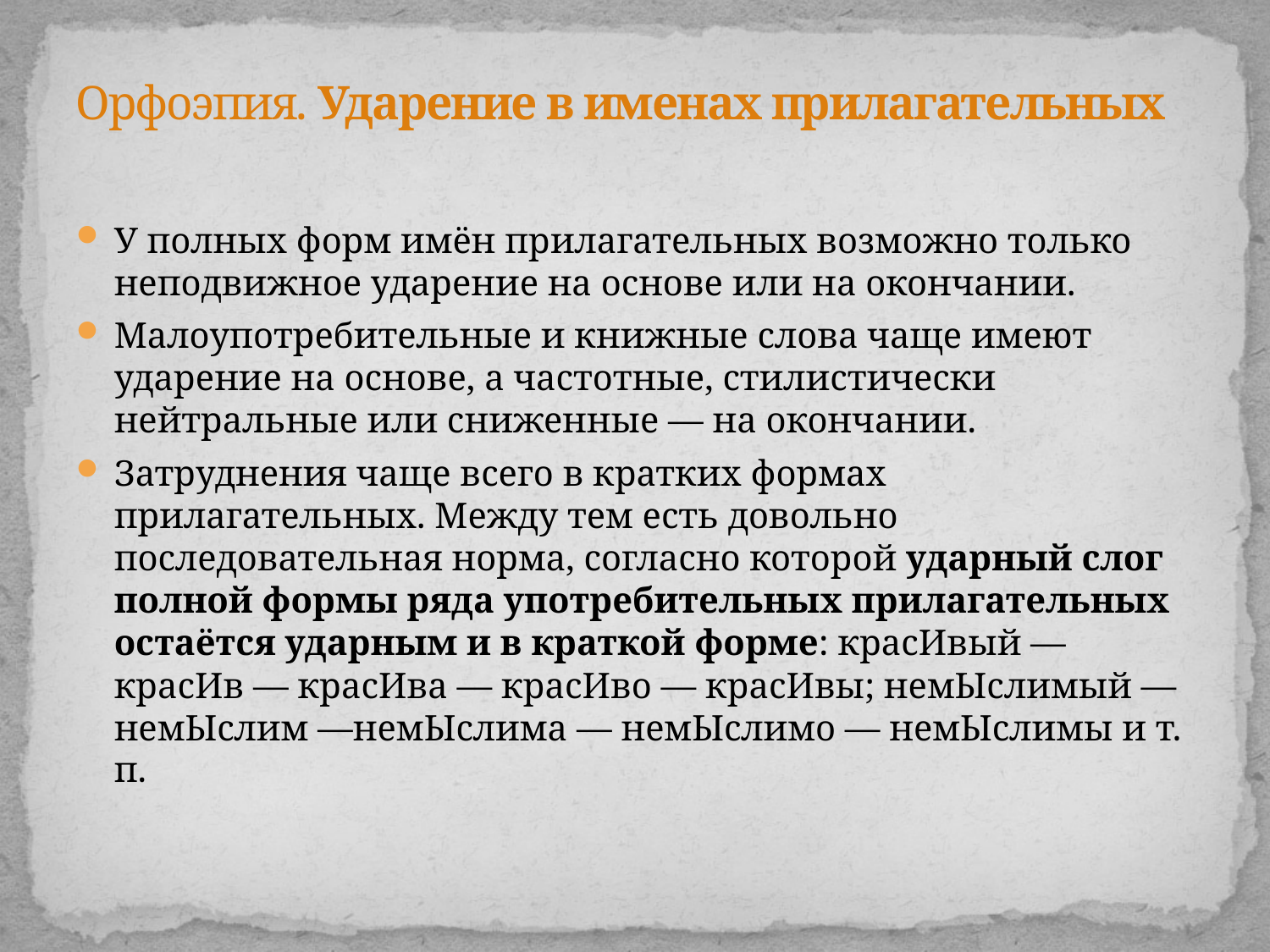

# Орфоэпия. Ударение в именах прилагательных
У полных форм имён прилагательных возможно только неподвижное ударение на основе или на окончании.
Малоупотребительные и книжные слова чаще имеют ударение на основе, а частотные, стилистически нейтральные или сниженные — на окончании.
Затруднения чаще всего в кратких формах прилагательных. Между тем есть довольно последовательная норма, согласно которой ударный слог полной формы ряда употребительных прилагательных остаётся ударным и в краткой форме: красИвый — красИв — красИва — красИво — красИвы; немЫслимый — немЫслим —немЫслима — немЫслимо — немЫслимы и т. п.